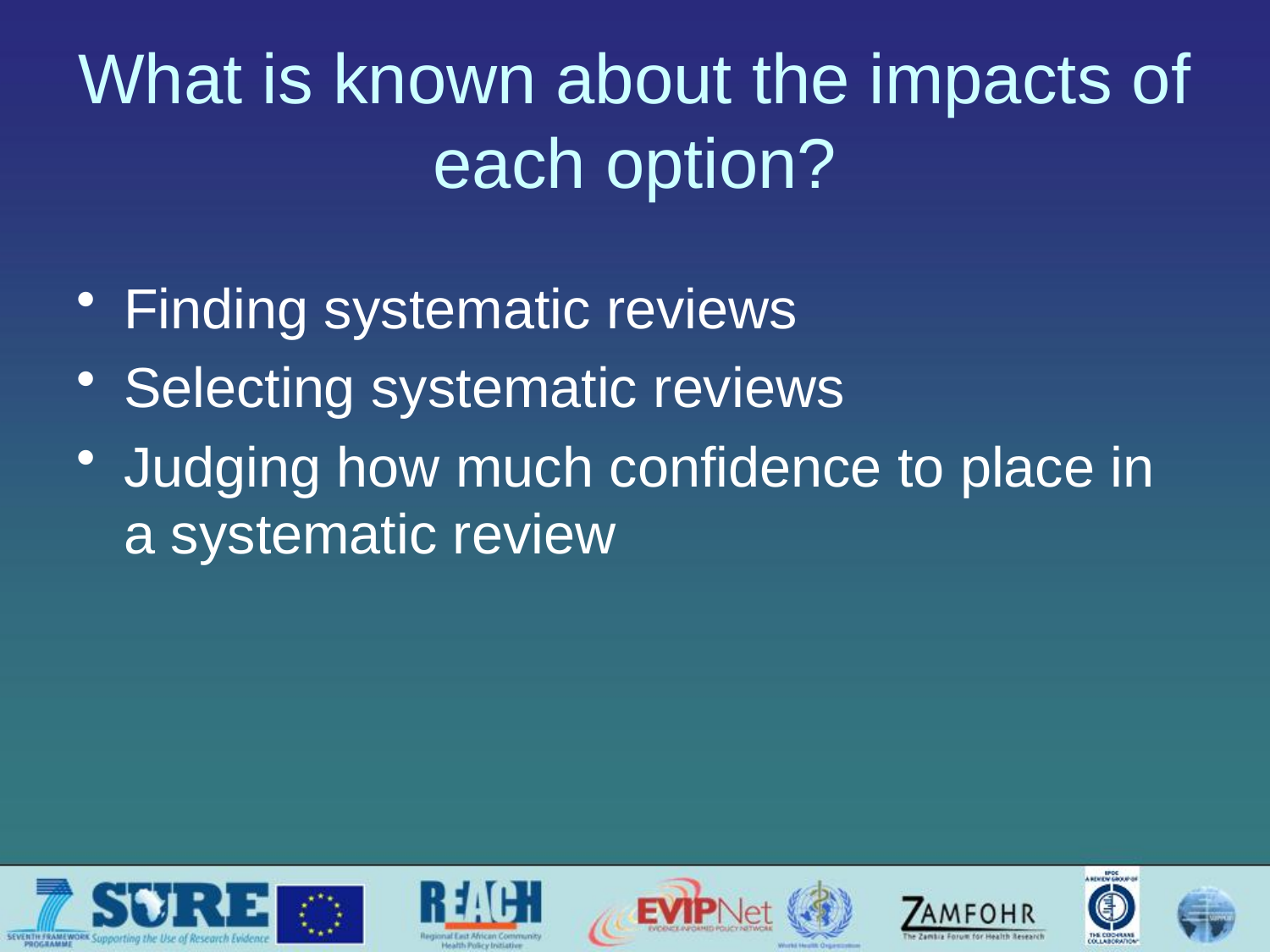

# What is known about the impacts of each option?
Finding systematic reviews
Selecting systematic reviews
Judging how much confidence to place in a systematic review